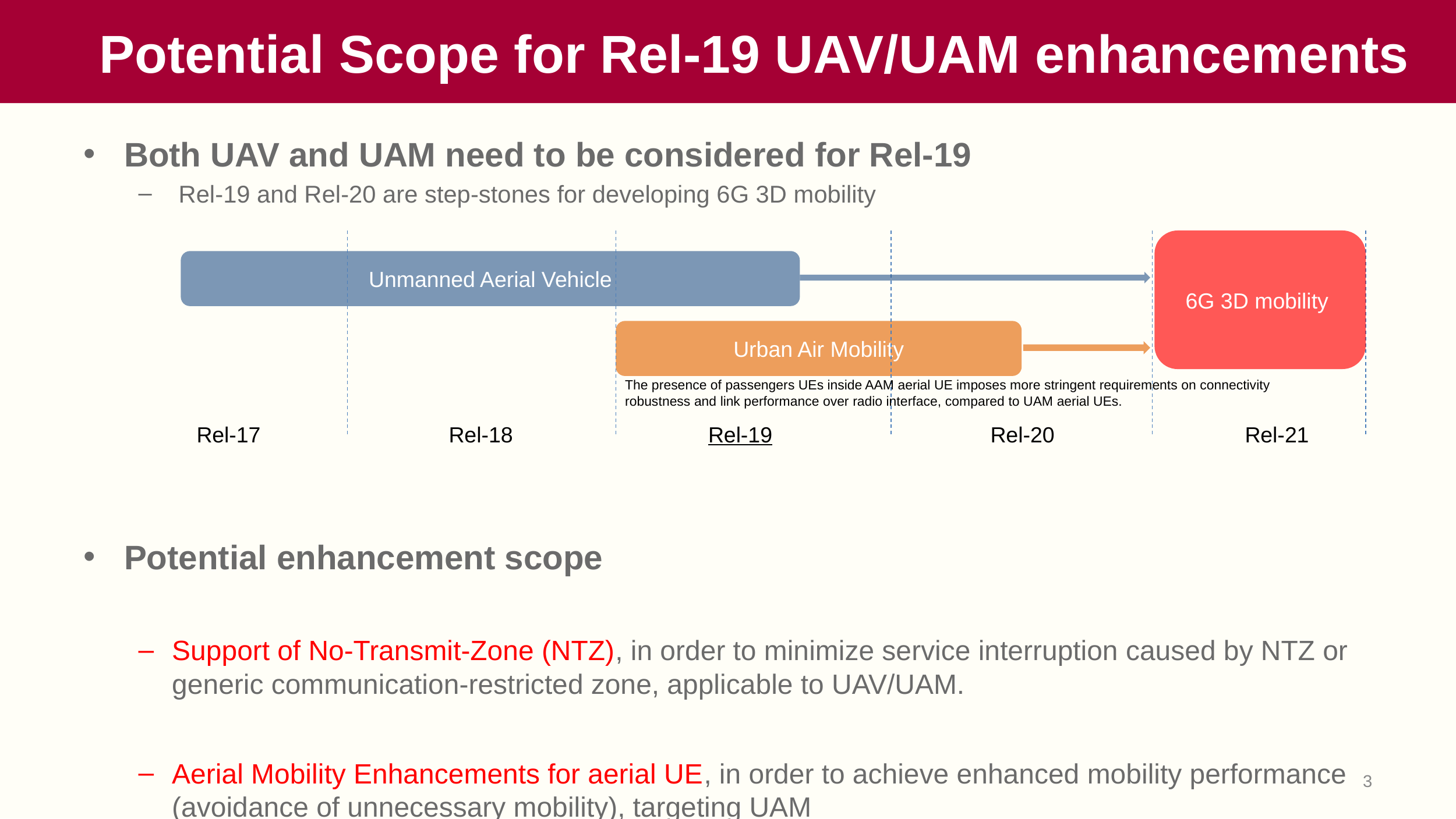

# Potential Scope for Rel-19 UAV/UAM enhancements
Both UAV and UAM need to be considered for Rel-19
 Rel-19 and Rel-20 are step-stones for developing 6G 3D mobility

Potential enhancement scope

Support of No-Transmit-Zone (NTZ), in order to minimize service interruption caused by NTZ or generic communication-restricted zone, applicable to UAV/UAM.

Aerial Mobility Enhancements for aerial UE, in order to achieve enhanced mobility performance (avoidance of unnecessary mobility), targeting UAM

6G 3D mobility
Unmanned Aerial Vehicle

Urban Air Mobility

The presence of passengers UEs inside AAM aerial UE imposes more stringent requirements on connectivity robustness and link performance over radio interface, compared to UAM aerial UEs.
Rel-17
Rel-18
Rel-19
Rel-20
Rel-21
3